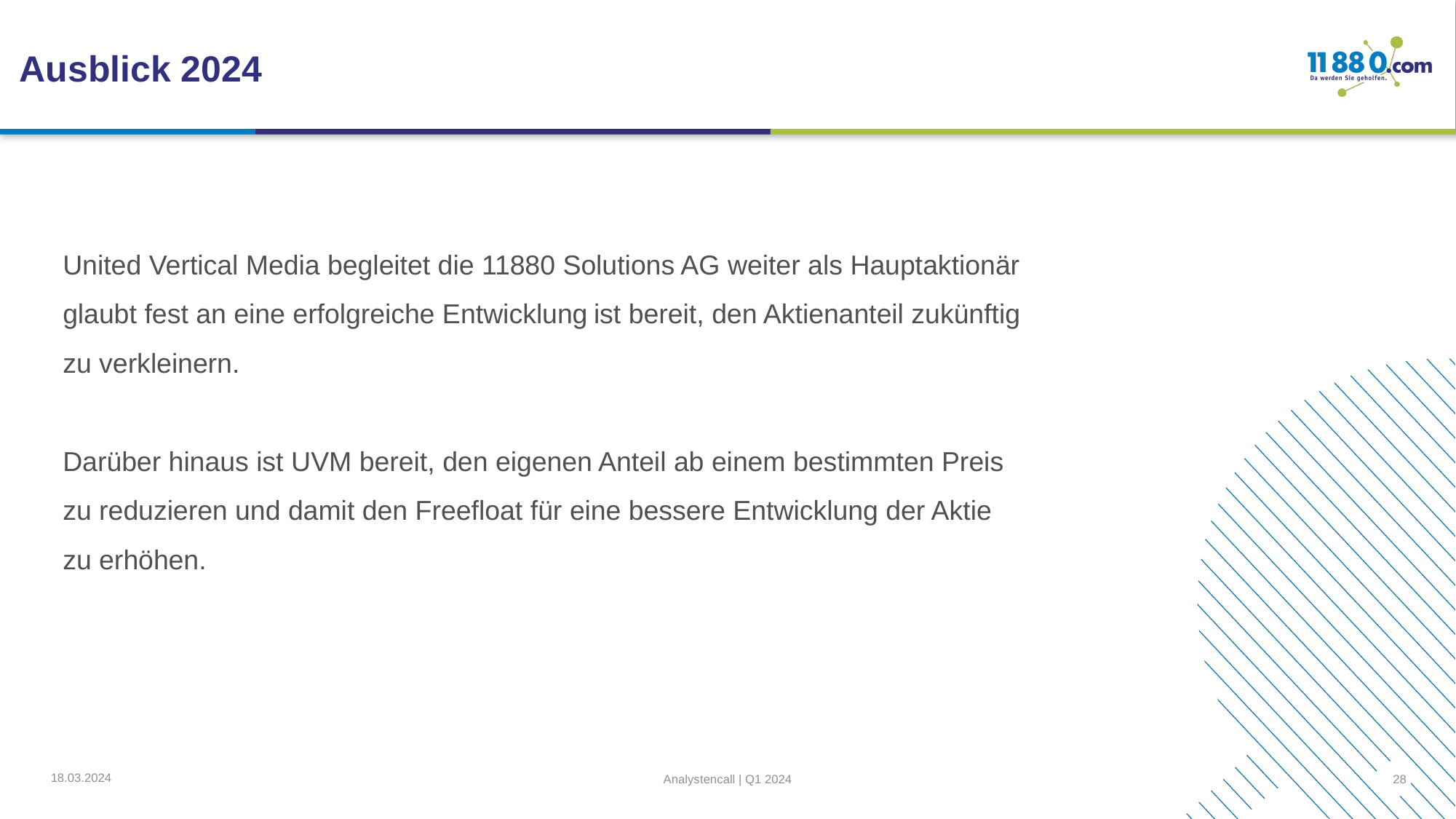

Ausblick 2024
United Vertical Media begleitet die 11880 Solutions AG weiter als Hauptaktionär
glaubt fest an eine erfolgreiche Entwicklung ist bereit, den Aktienanteil zukünftig zu verkleinern.

Darüber hinaus ist UVM bereit, den eigenen Anteil ab einem bestimmten Preis zu reduzieren und damit den Freefloat für eine bessere Entwicklung der Aktie zu erhöhen.